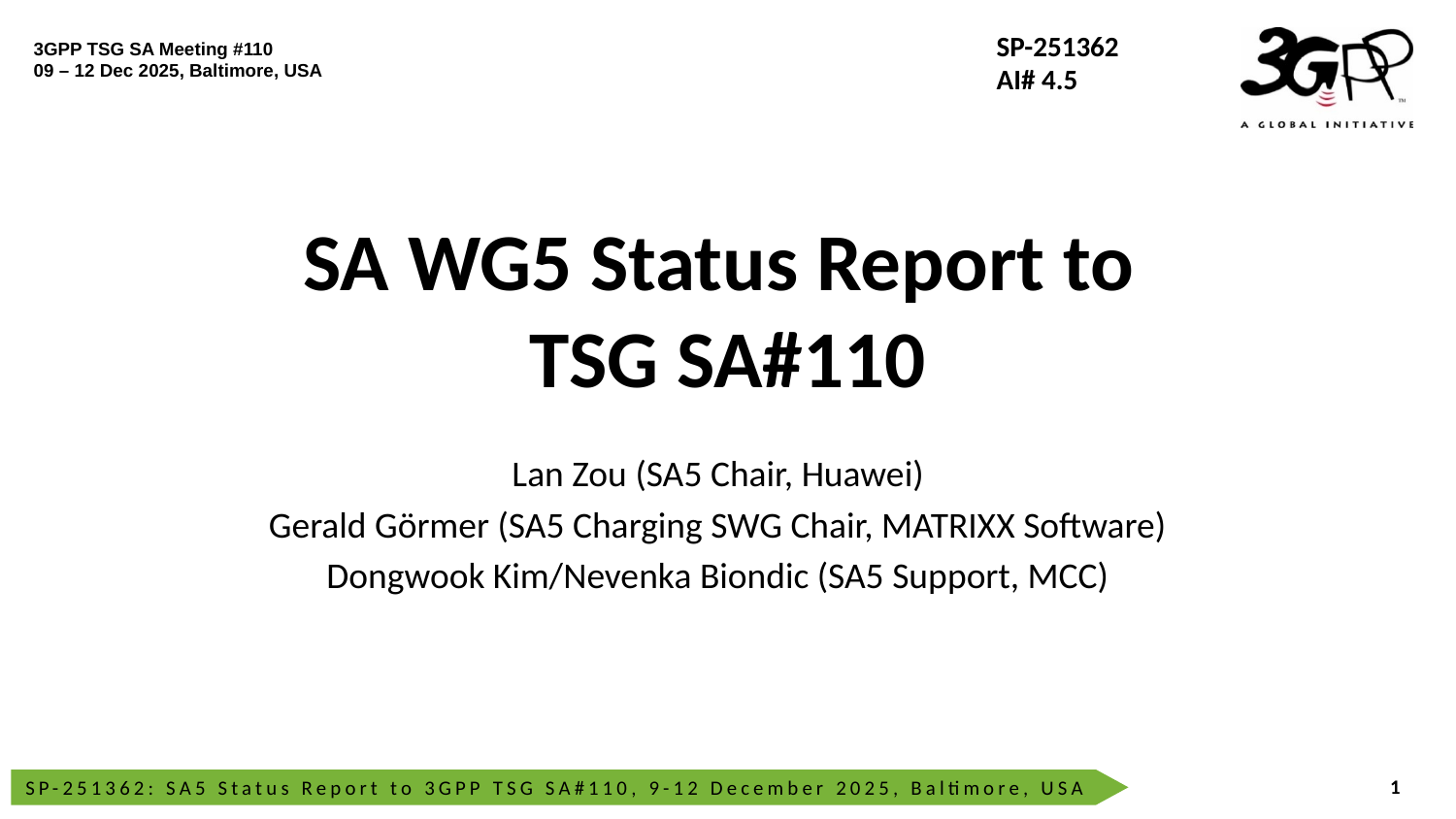

3GPP TSG SA Meeting #110
09 – 12 Dec 2025, Baltimore, USA
SP-251362
AI# 4.5
SA WG5 Status Report to
TSG SA#110
Lan Zou (SA5 Chair, Huawei)
Gerald Görmer (SA5 Charging SWG Chair, MATRIXX Software)
Dongwook Kim/Nevenka Biondic (SA5 Support, MCC)